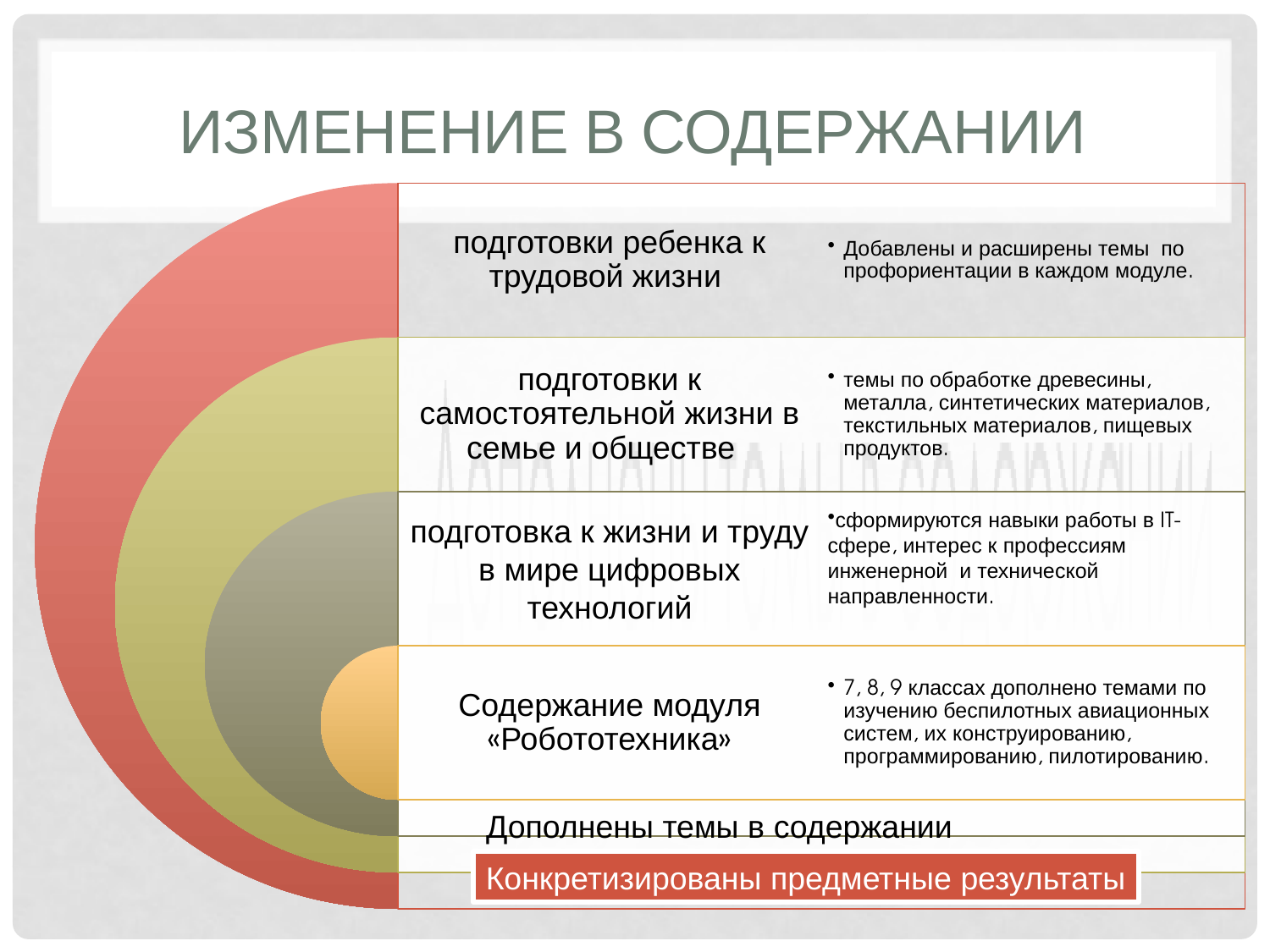

# Изменение в содержании
подготовки ребенка к трудовой жизни
подготовки к самостоятельной жизни в семье и обществе
подготовка к жизни и труду в мире цифровых технологий
Содержание модуля «Робототехника»
Добавлены и расширены темы  по профориентации в каждом модуле.
темы по обработке древесины, металла, синтетических материалов, текстильных материалов, пищевых продуктов.
сформируются навыки работы в IT-сфере, интерес к профессиям инженерной  и технической направленности.

7, 8, 9 классах дополнено темами по изучению беспилотных авиационных систем, их конструированию, программированию, пилотированию.
Дополнены темы в содержании
Конкретизированы предметные результаты